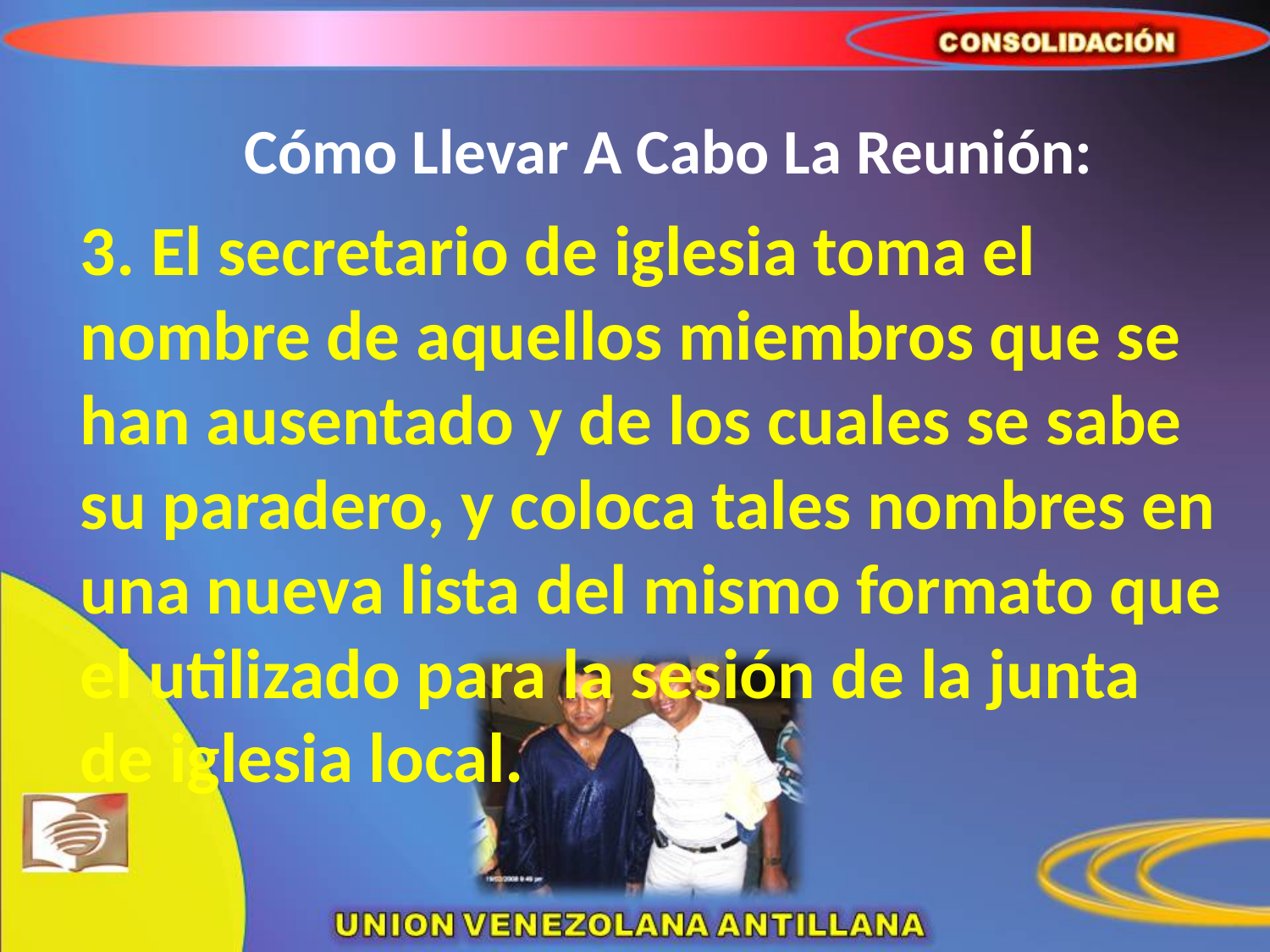

# Cómo Llevar A Cabo La Reunión:
	3. El secretario de iglesia toma el nombre de aquellos miembros que se han ausentado y de los cuales se sabe su paradero, y coloca tales nombres en una nueva lista del mismo formato que el utilizado para la sesión de la junta de iglesia local.